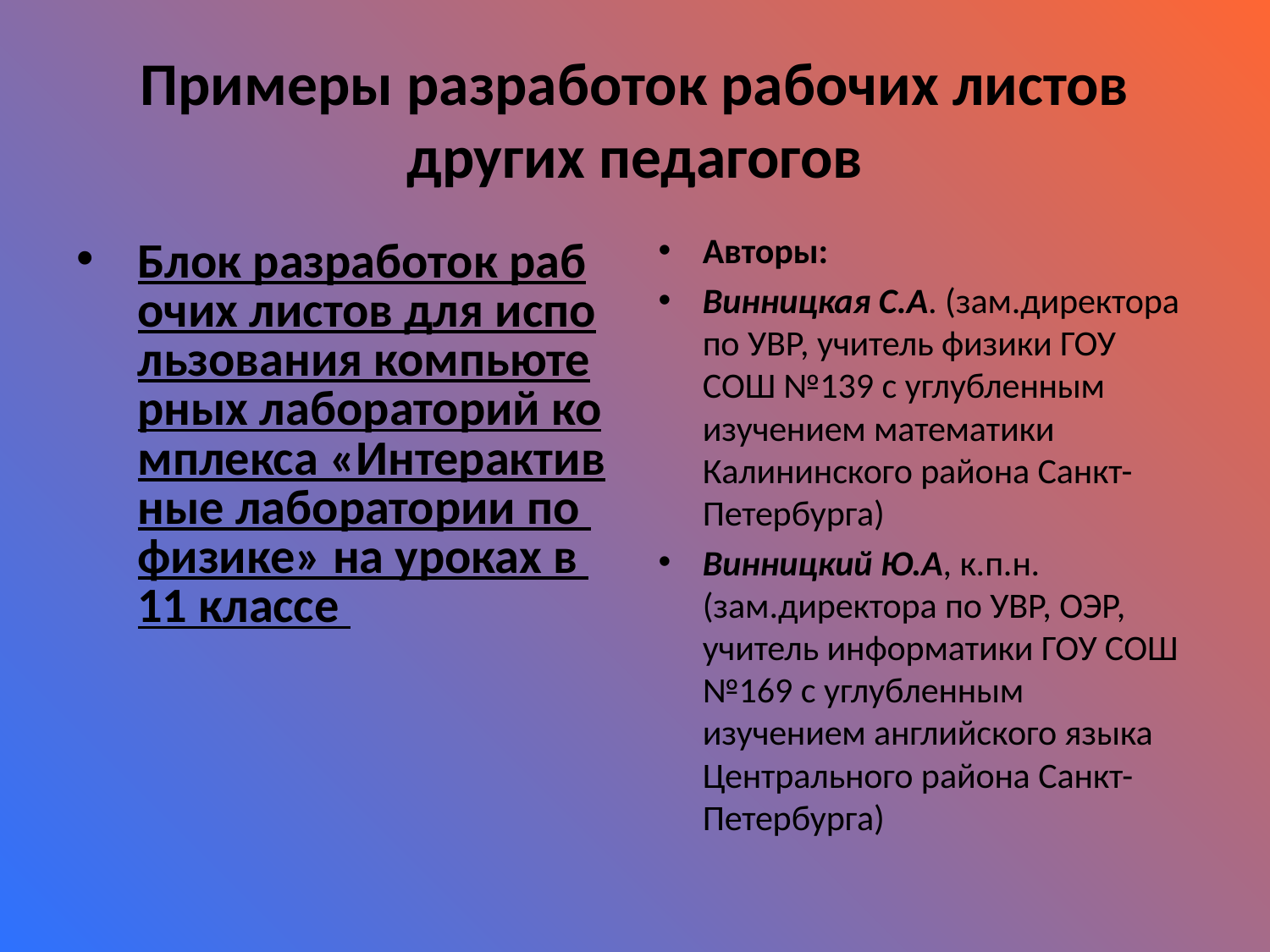

# Примеры разработок рабочих листов других педагогов
Блок разработок рабочих листов для использования компьютерных лабораторий комплекса «Интерактивные лаборатории по физике» на уроках в 11 классе
Авторы:
Винницкая С.А. (зам.директора по УВР, учитель физики ГОУ СОШ №139 с углубленным изучением математики Калининского района Санкт-Петербурга)
Винницкий Ю.А, к.п.н. (зам.директора по УВР, ОЭР, учитель информатики ГОУ СОШ №169 с углубленным изучением английского языка Центрального района Санкт-Петербурга)